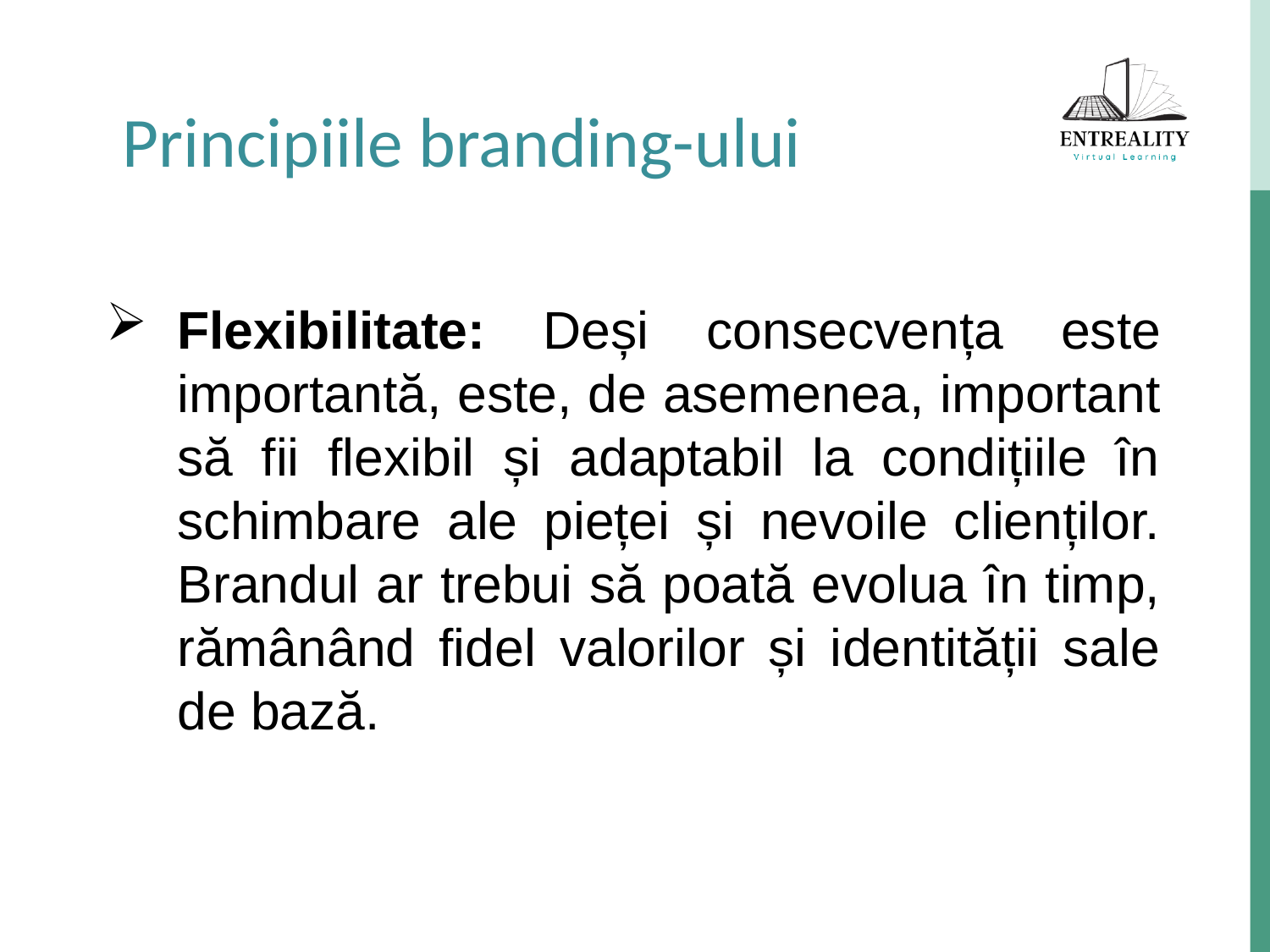

Principiile branding-ului
Flexibilitate: Deși consecvența este importantă, este, de asemenea, important să fii flexibil și adaptabil la condițiile în schimbare ale pieței și nevoile clienților. Brandul ar trebui să poată evolua în timp, rămânând fidel valorilor și identității sale de bază.